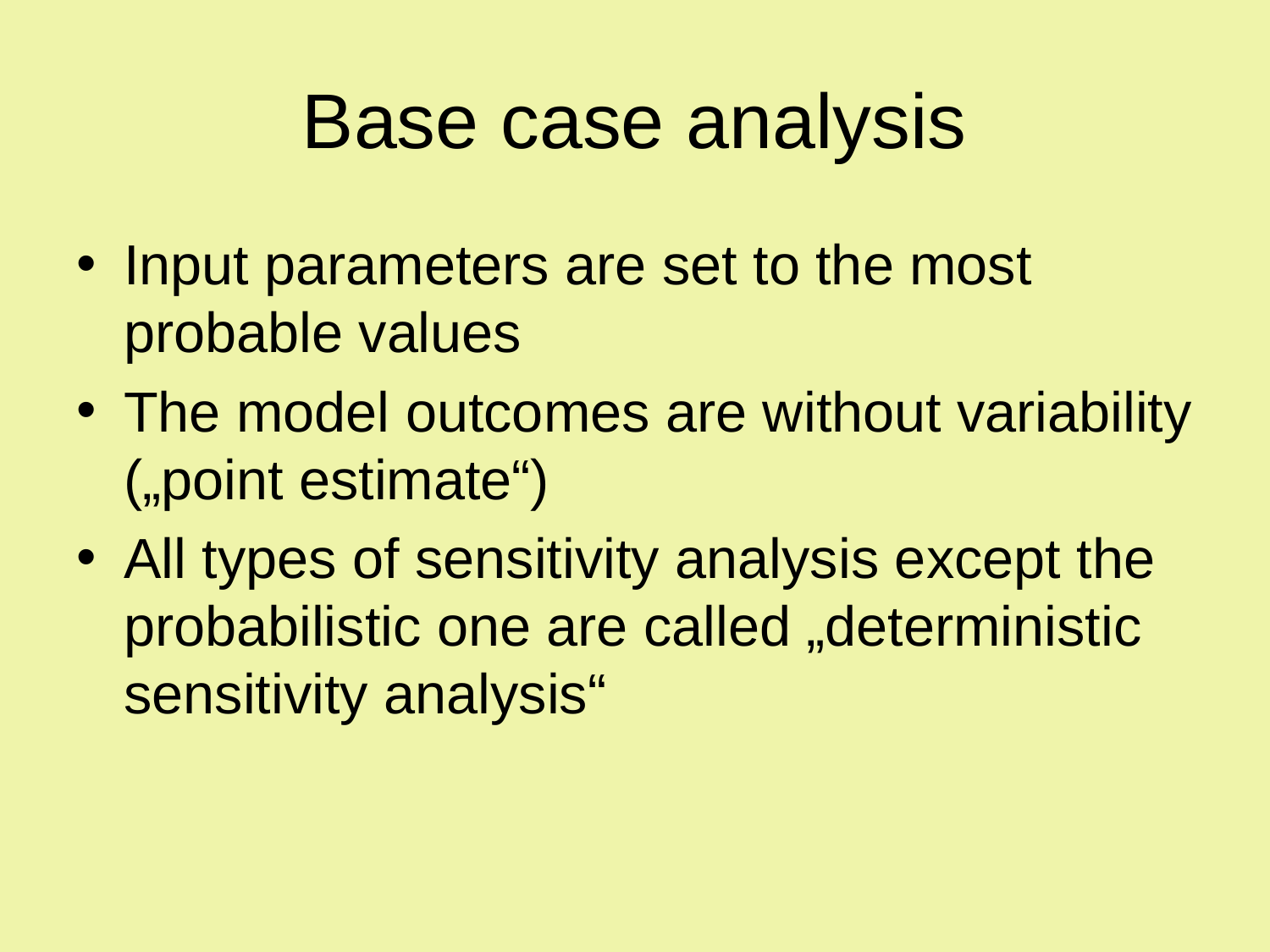

# Base case analysis
Input parameters are set to the most probable values
The model outcomes are without variability („point estimate“)
All types of sensitivity analysis except the probabilistic one are called „deterministic sensitivity analysis“